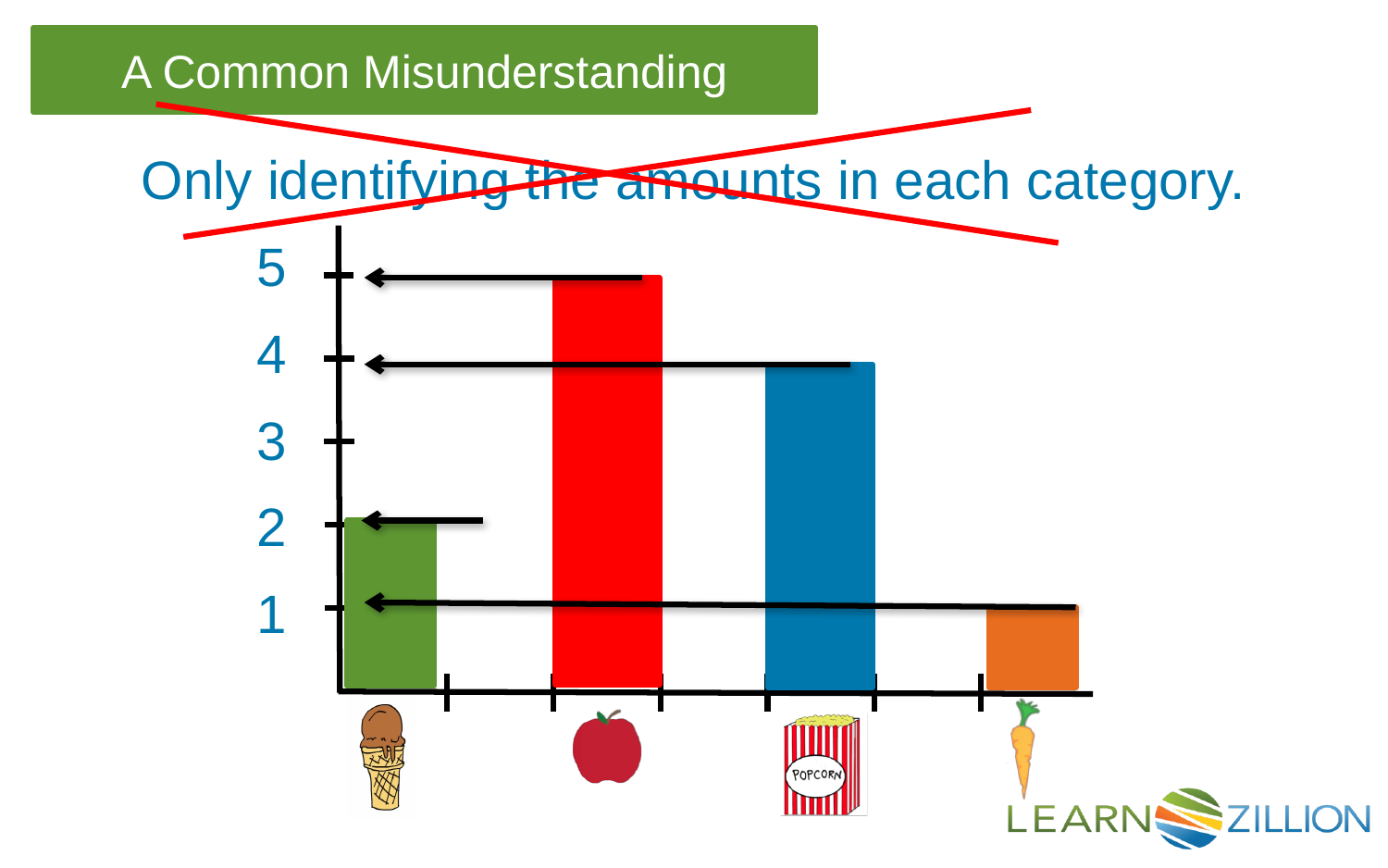

Only identifying the amounts in each category.
5

4

3
2

1